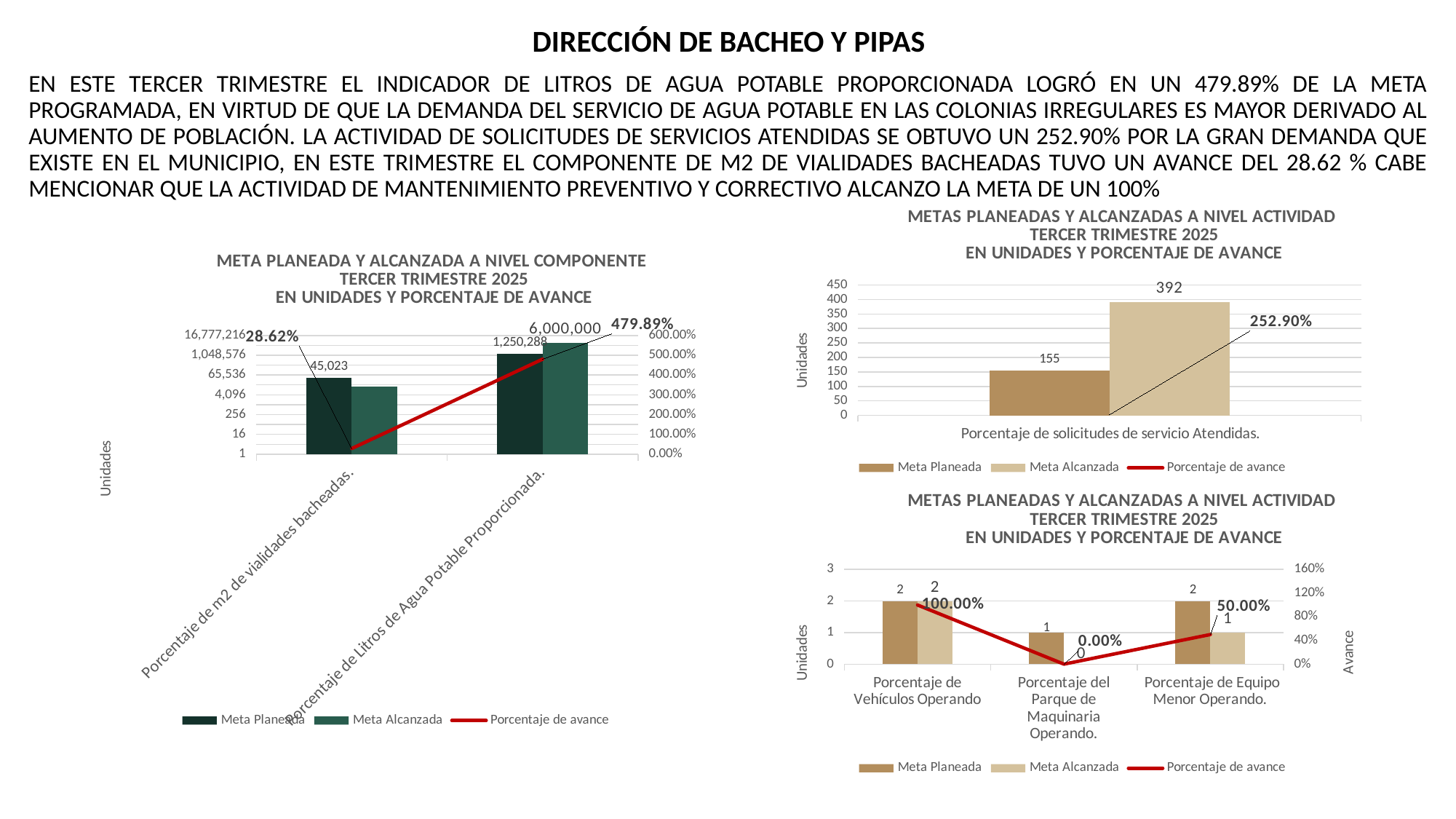

DIRECCIÓN DE BACHEO Y PIPAS
EN ESTE TERCER TRIMESTRE EL INDICADOR DE LITROS DE AGUA POTABLE PROPORCIONADA LOGRÓ EN UN 479.89% DE LA META PROGRAMADA, EN VIRTUD DE QUE LA DEMANDA DEL SERVICIO DE AGUA POTABLE EN LAS COLONIAS IRREGULARES ES MAYOR DERIVADO AL AUMENTO DE POBLACIÓN. LA ACTIVIDAD DE SOLICITUDES DE SERVICIOS ATENDIDAS SE OBTUVO UN 252.90% POR LA GRAN DEMANDA QUE EXISTE EN EL MUNICIPIO, EN ESTE TRIMESTRE EL COMPONENTE DE M2 DE VIALIDADES BACHEADAS TUVO UN AVANCE DEL 28.62 % CABE MENCIONAR QUE LA ACTIVIDAD DE MANTENIMIENTO PREVENTIVO Y CORRECTIVO ALCANZO LA META DE UN 100%

### Chart: METAS PLANEADAS Y ALCANZADAS A NIVEL ACTIVIDAD
TERCER TRIMESTRE 2025
EN UNIDADES Y PORCENTAJE DE AVANCE

| Category | Meta Planeada | Meta Alcanzada | Porcentaje de avance |
|---|---|---|---|
|  Porcentaje de solicitudes de servicio Atendidas. | 155.0 | 392.0 | 2.529032258064516 |

### Chart: META PLANEADA Y ALCANZADA A NIVEL COMPONENTE
TERCER TRIMESTRE 2025
EN UNIDADES Y PORCENTAJE DE AVANCE

| Category | Meta Planeada | Meta Alcanzada |  |
|---|---|---|---|
| Porcentaje de m2 de vialidades bacheadas. | 45023.0 | 12885.0 | 0.2861870599471381 |
|  Porcentaje de Litros de Agua Potable Proporcionada. | 1250288.0 | 6000000.0 | 4.798894334745275 |

### Chart: METAS PLANEADAS Y ALCANZADAS A NIVEL ACTIVIDAD
TERCER TRIMESTRE 2025
EN UNIDADES Y PORCENTAJE DE AVANCE

| Category | Meta Planeada | Meta Alcanzada |  |
|---|---|---|---|
| Porcentaje de Vehículos Operando | 2.0 | 2.0 | 1.0 |
| Porcentaje del Parque de Maquinaria Operando. | 1.0 | 0.0 | 0.0 |
|  Porcentaje de Equipo Menor Operando. | 2.0 | 1.0 | 0.5 |